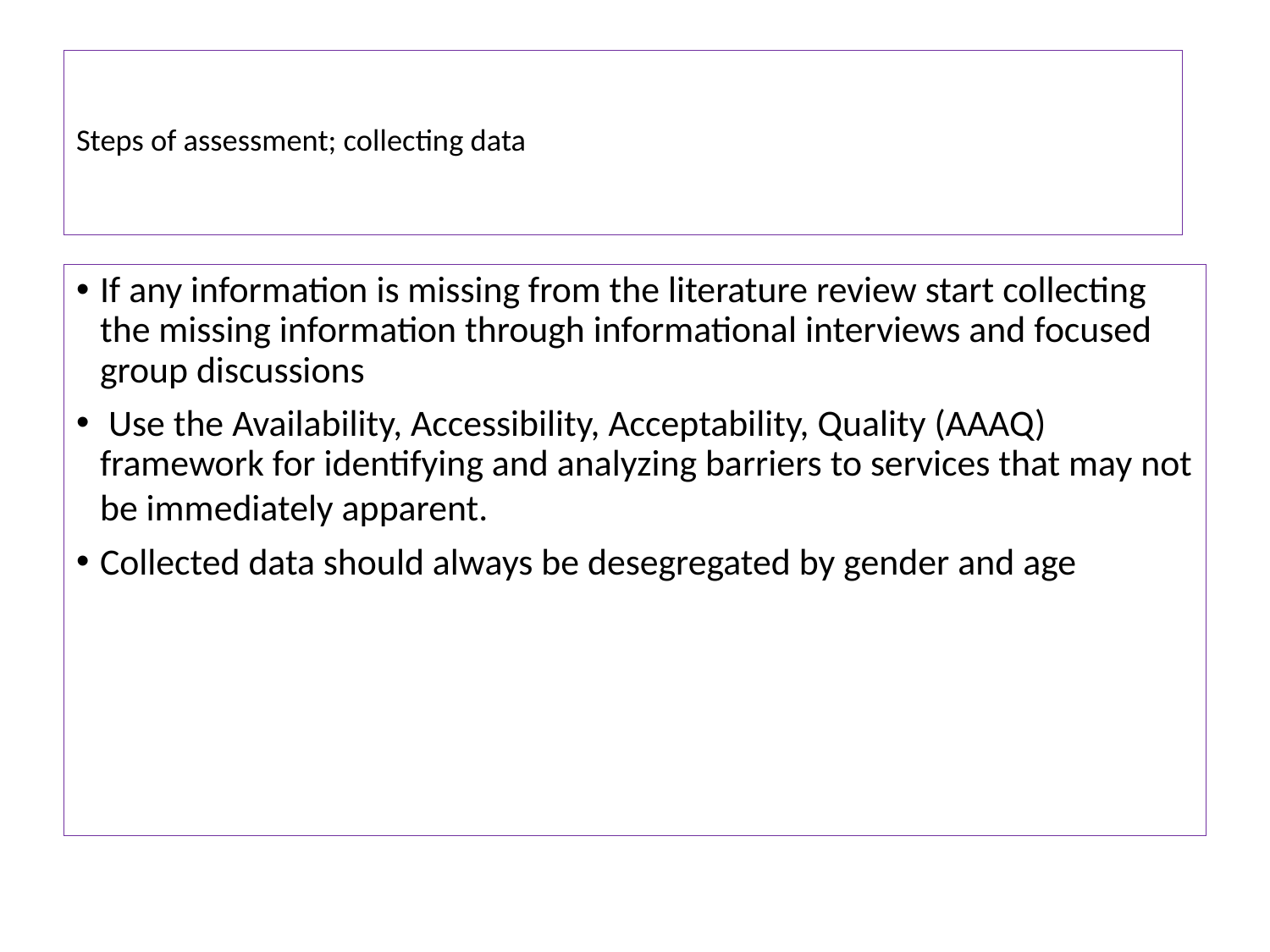

# Steps of assessment; collecting data
If any information is missing from the literature review start collecting the missing information through informational interviews and focused group discussions
 Use the Availability, Accessibility, Acceptability, Quality (AAAQ) framework for identifying and analyzing barriers to services that may not be immediately apparent.
Collected data should always be desegregated by gender and age